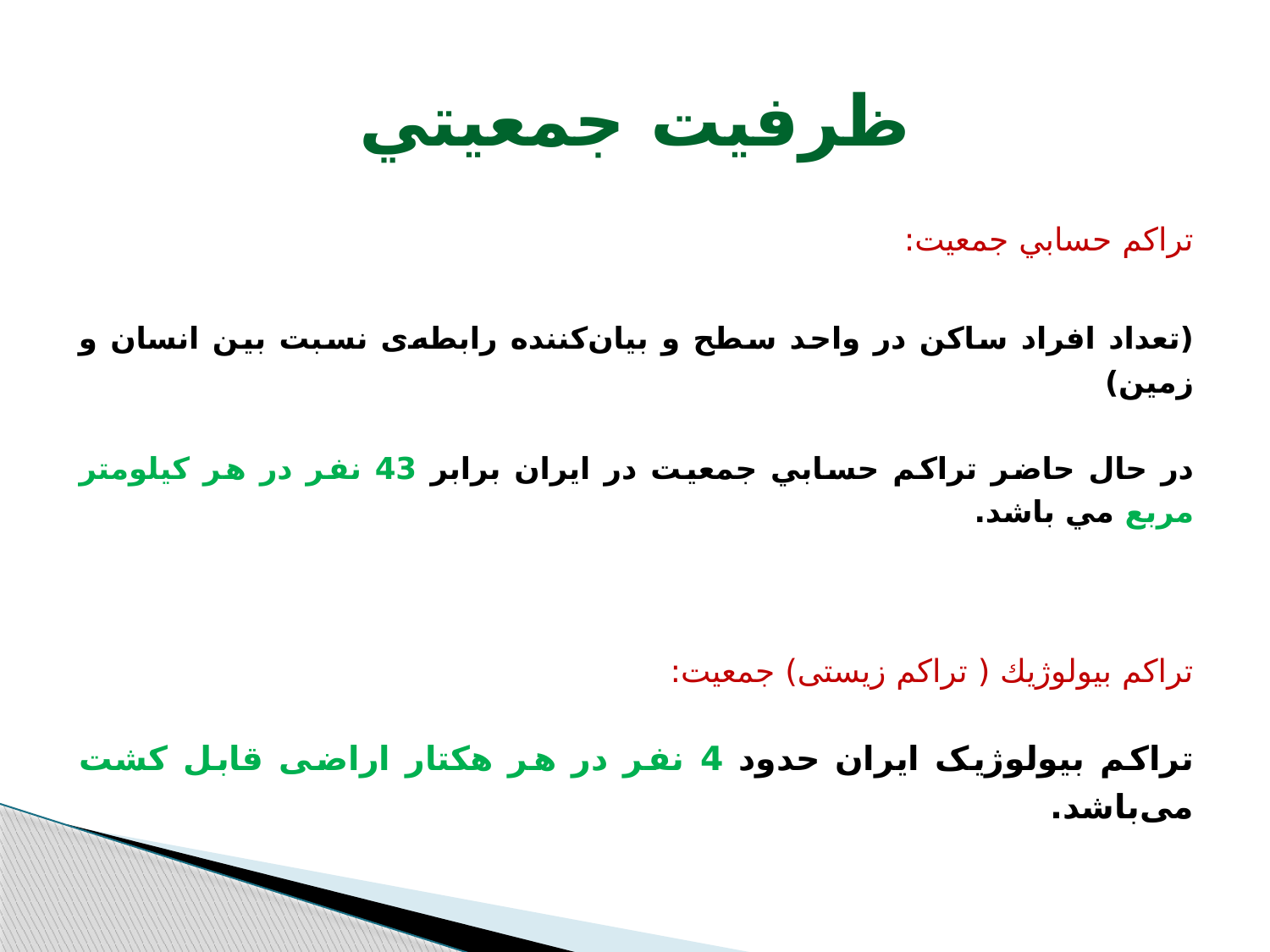

# ظرفيت جمعيتي
تراكم حسابي جمعیت:

(تعداد افراد ساكن در واحد سطح و بیان‌کننده رابطه‌ی نسبت بين انسان و زمين)

در حال حاضر تراكم حسابي جمعيت در ايران برابر 43 نفر در هر كيلومتر مربع مي باشد.

تراكم بيولوژيك ( تراکم زیستی) جمعيت:

تراکم بیولوژیک ایران حدود 4 نفر در هر هکتار اراضی قابل کشت می‌باشد.